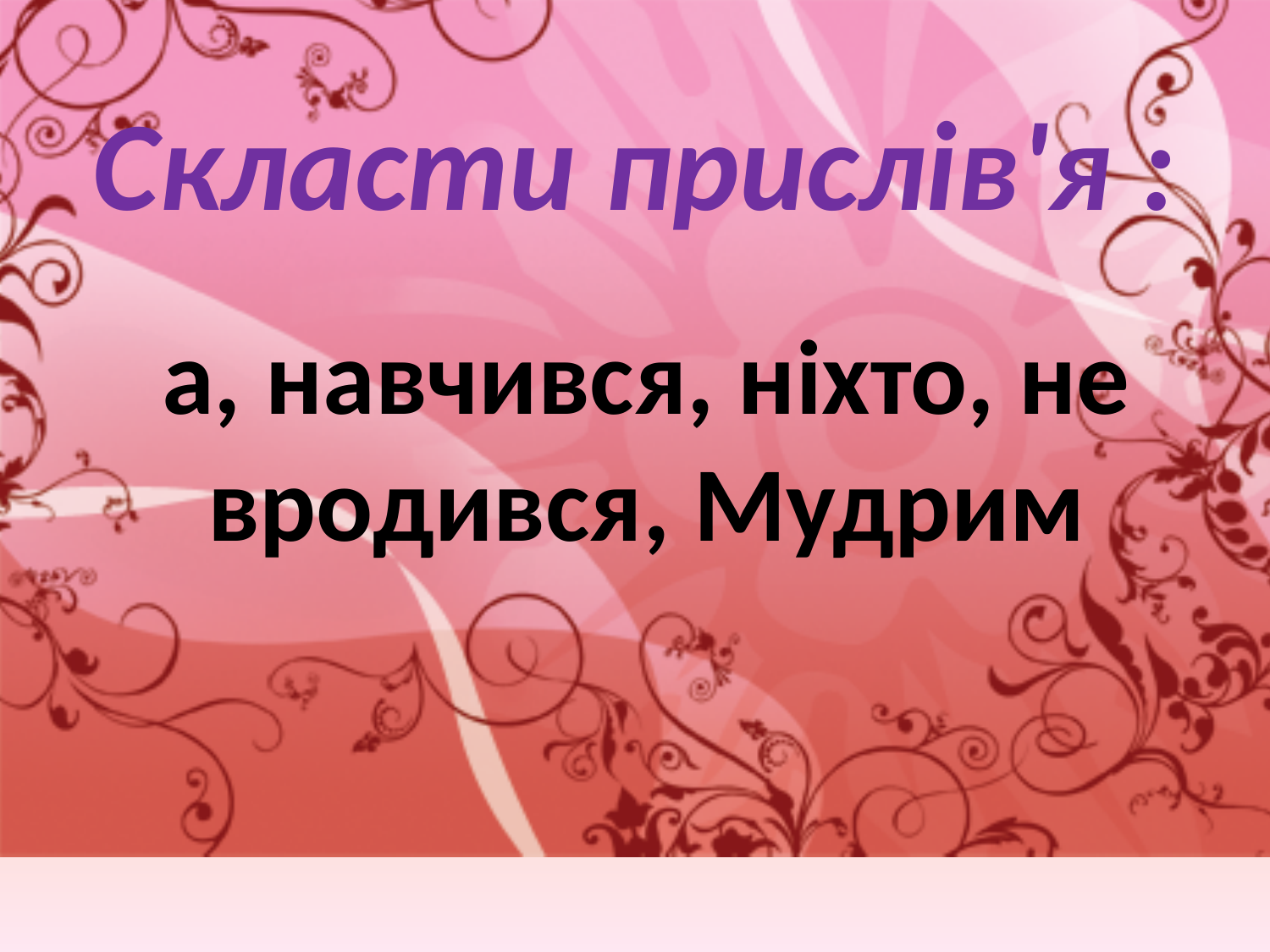

# Скласти прислів'я :

а, навчився, ніхто, не вродився, Мудрим